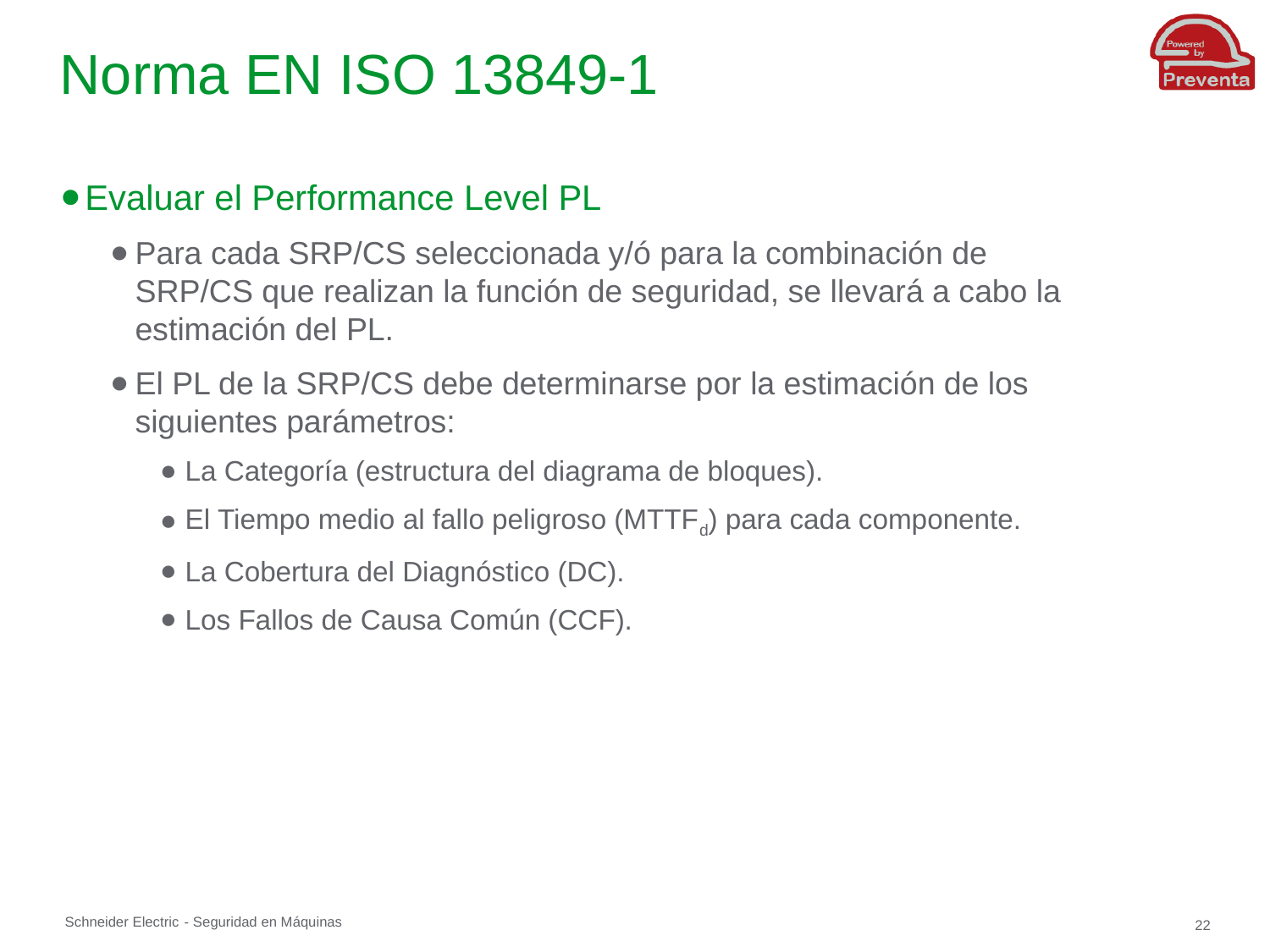

# Norma EN ISO 13849-1
Evaluar el Performance Level PL
Para cada SRP/CS seleccionada y/ó para la combinación de SRP/CS que realizan la función de seguridad, se llevará a cabo la estimación del PL.
El PL de la SRP/CS debe determinarse por la estimación de los siguientes parámetros:
La Categoría (estructura del diagrama de bloques).
El Tiempo medio al fallo peligroso (MTTFd) para cada componente.
La Cobertura del Diagnóstico (DC).
Los Fallos de Causa Común (CCF).